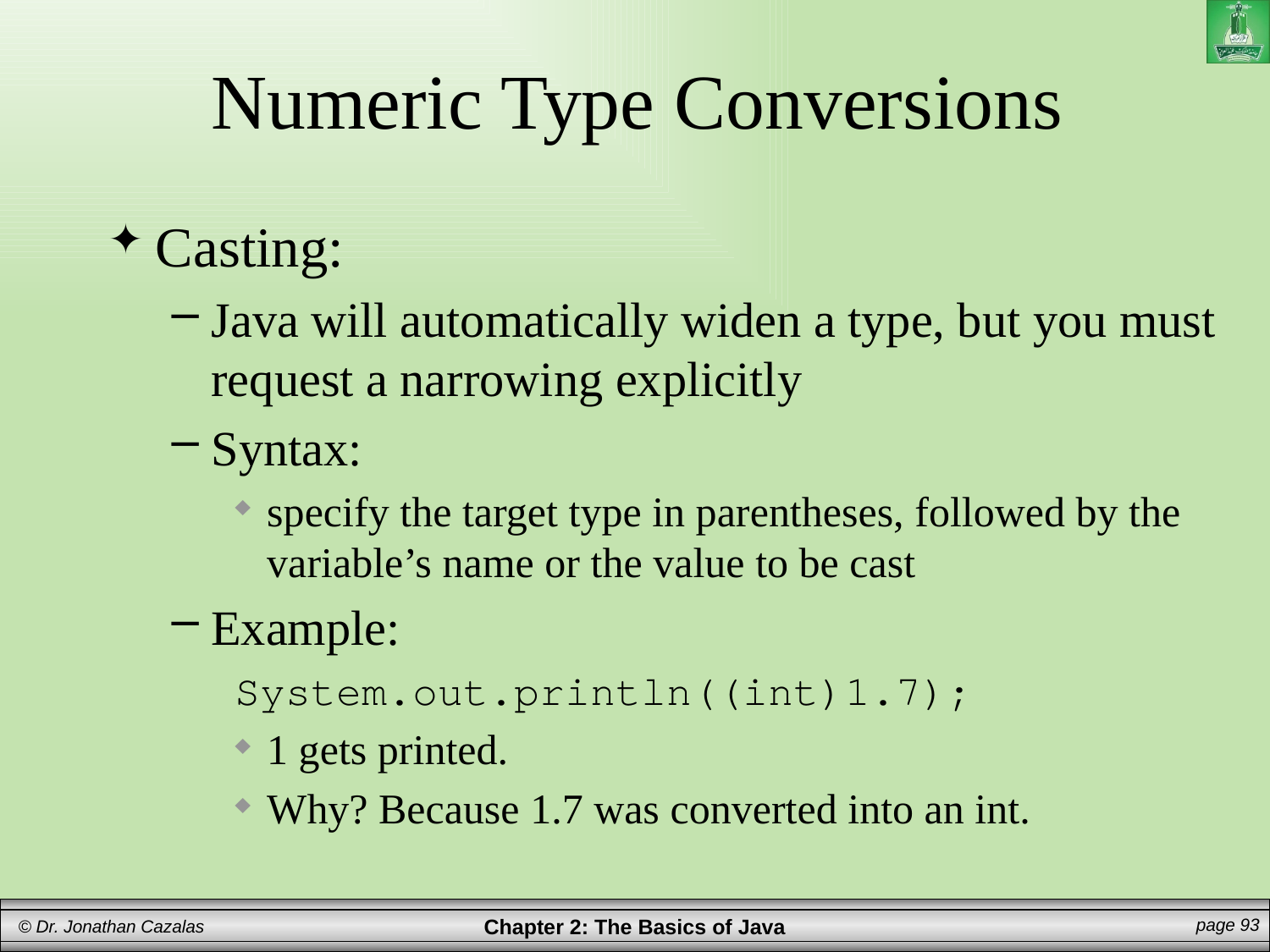

# Numeric Type Conversions
Casting:
Java will automatically widen a type, but you must request a narrowing explicitly
Syntax:
specify the target type in parentheses, followed by the variable’s name or the value to be cast
Example:
System.out.println((int)1.7);
1 gets printed.
Why? Because 1.7 was converted into an int.